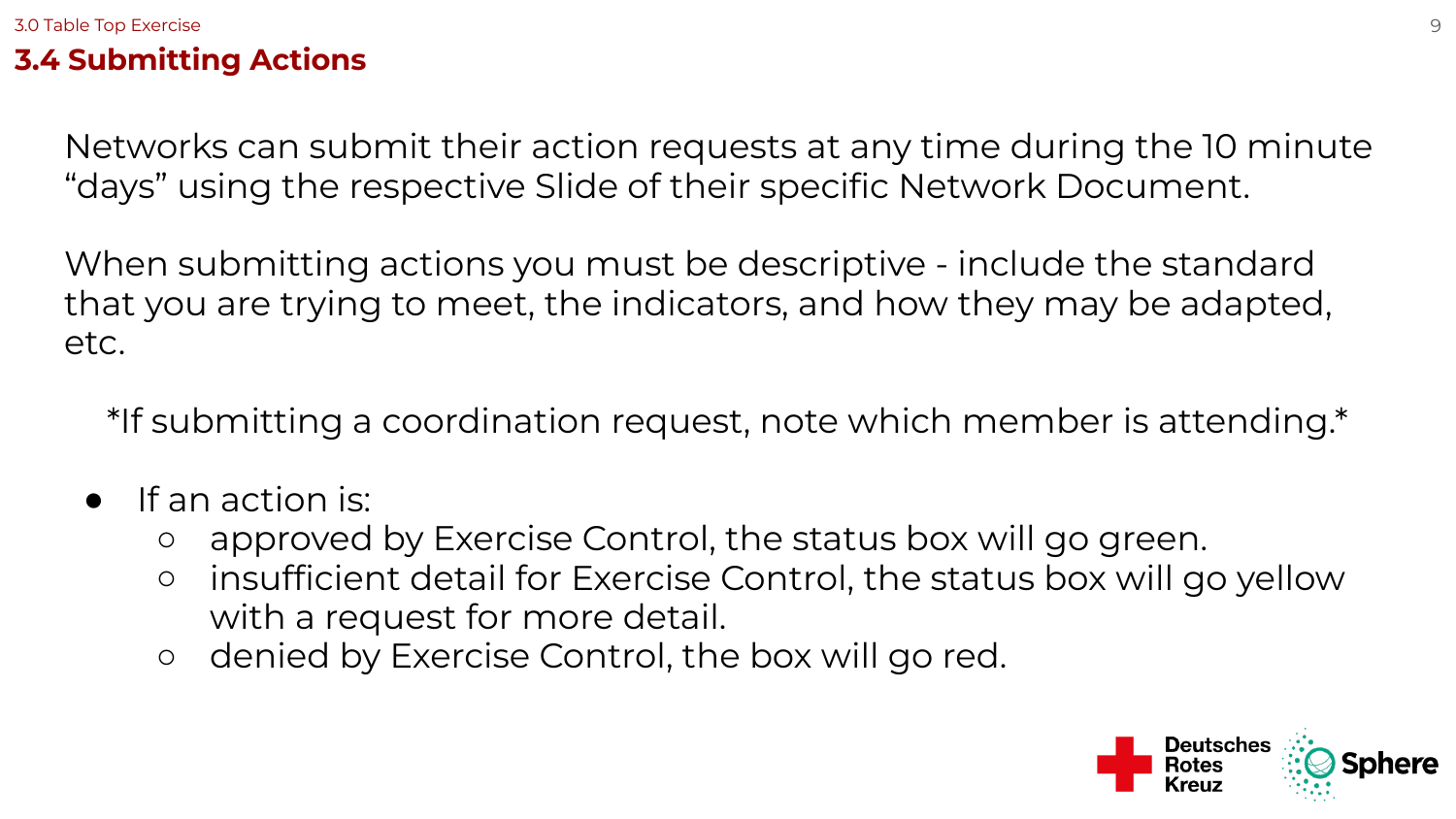

# 3.0 Table Top Exercise
3.4 Submitting Actions

9
Networks can submit their action requests at any time during the 10 minute “days” using the respective Slide of their specific Network Document.

When submitting actions you must be descriptive - include the standard that you are trying to meet, the indicators, and how they may be adapted, etc.

*If submitting a coordination request, note which member is attending.*

If an action is:
approved by Exercise Control, the status box will go green.
insufficient detail for Exercise Control, the status box will go yellow with a request for more detail.
denied by Exercise Control, the box will go red.